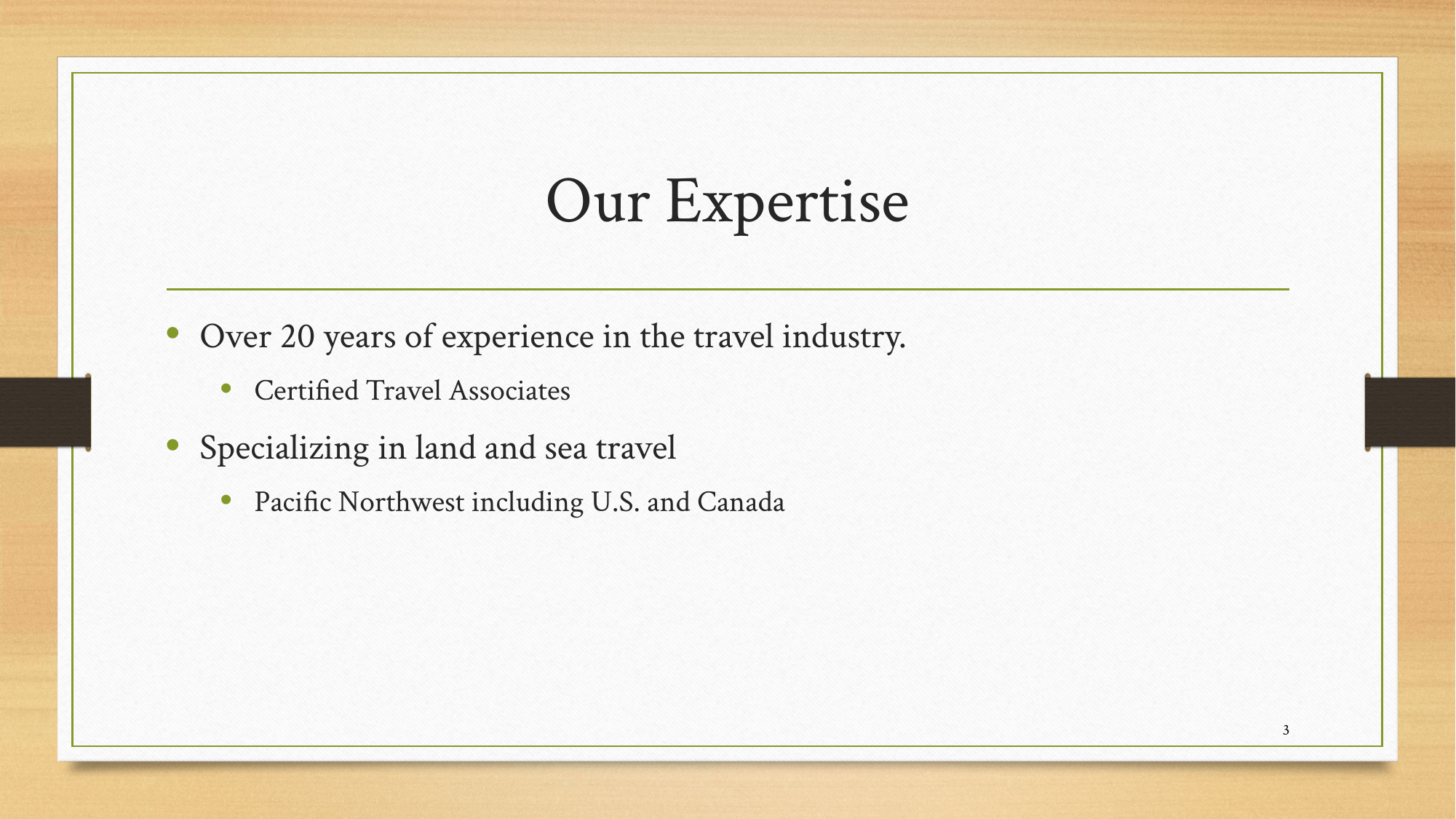

# Our Expertise
Over 20 years of experience in the travel industry.
Certified Travel Associates
Specializing in land and sea travel
Pacific Northwest including U.S. and Canada
3